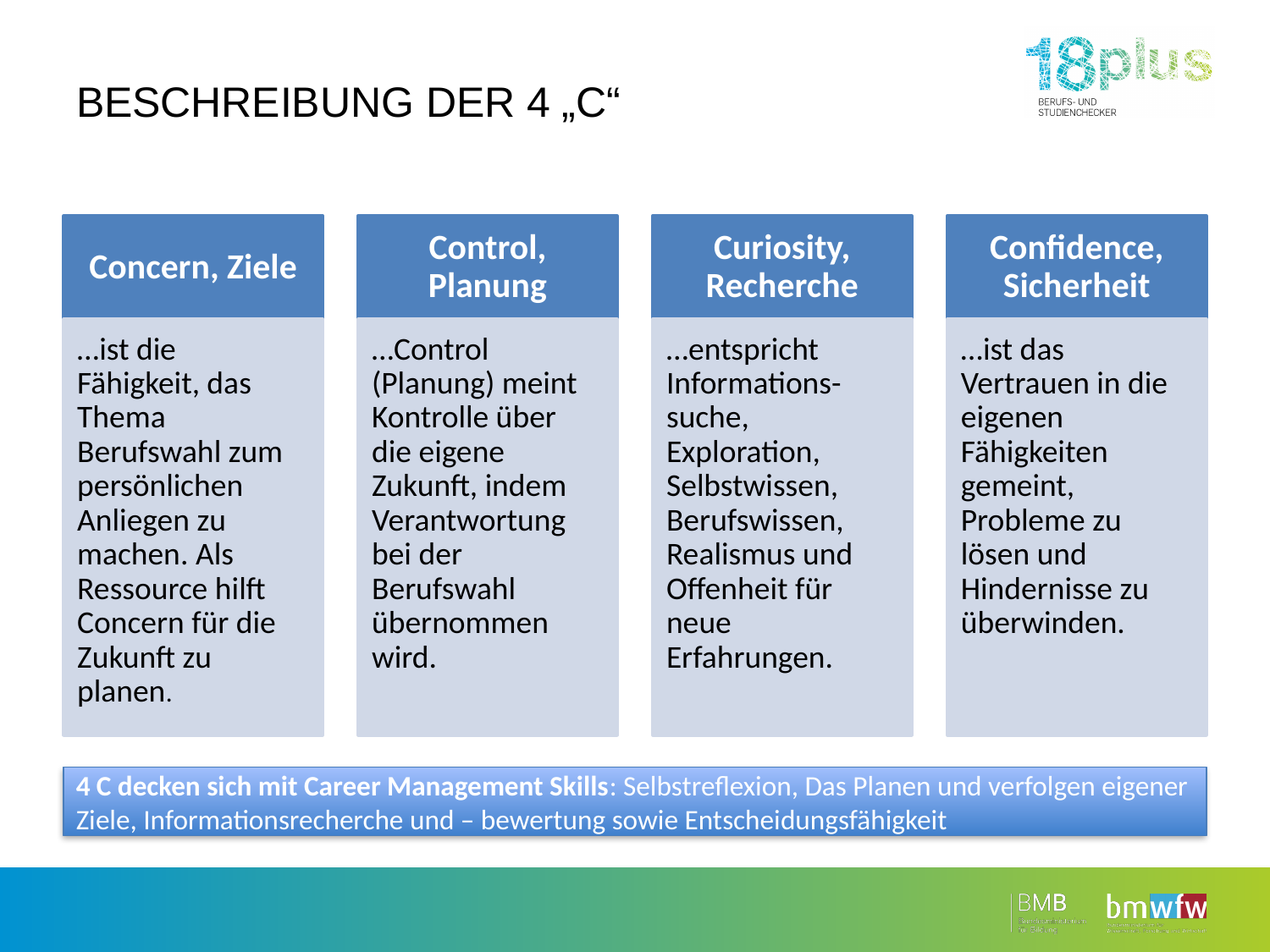

# Beschreibung der 4 „c“
Concern, Ziele
Control, Planung
Curiosity, Recherche
Confidence, Sicherheit
…ist die Fähigkeit, das Thema Berufswahl zum persönlichen Anliegen zu machen. Als Ressource hilft Concern für die Zukunft zu planen.
…Control (Planung) meint Kontrolle über die eigene Zukunft, indem Verantwortung bei der Berufswahl übernommen wird.

…entspricht  Informations-suche, Exploration, Selbstwissen, Berufswissen, Realismus und Offenheit für neue Erfahrungen.
…ist das Vertrauen in die eigenen Fähigkeiten gemeint, Probleme zu lösen und Hindernisse zu überwinden.

4 C decken sich mit Career Management Skills: Selbstreflexion, Das Planen und verfolgen eigener Ziele, Informationsrecherche und – bewertung sowie Entscheidungsfähigkeit